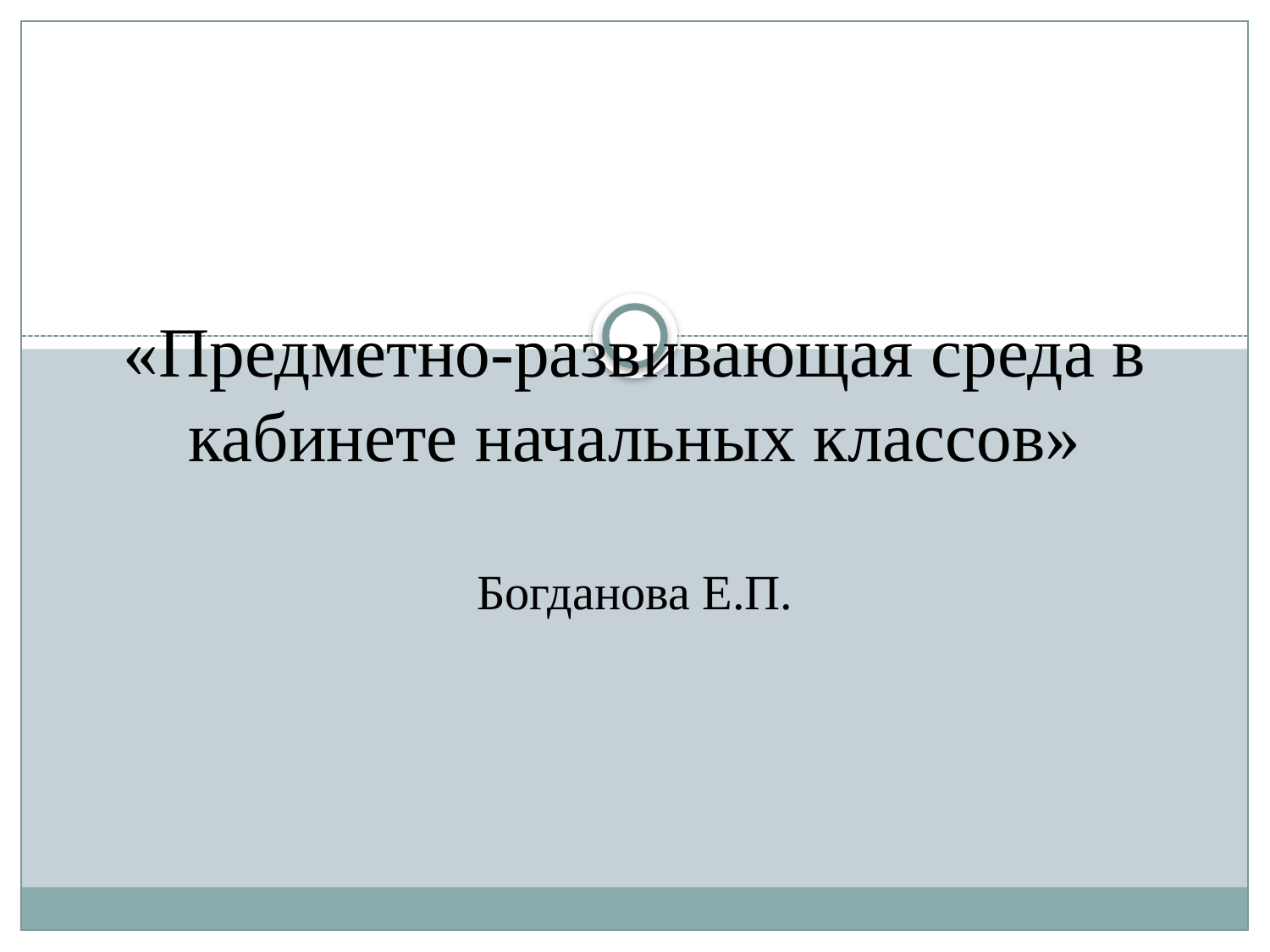

# «Предметно-развивающая среда в кабинете начальных классов» Богданова Е.П.